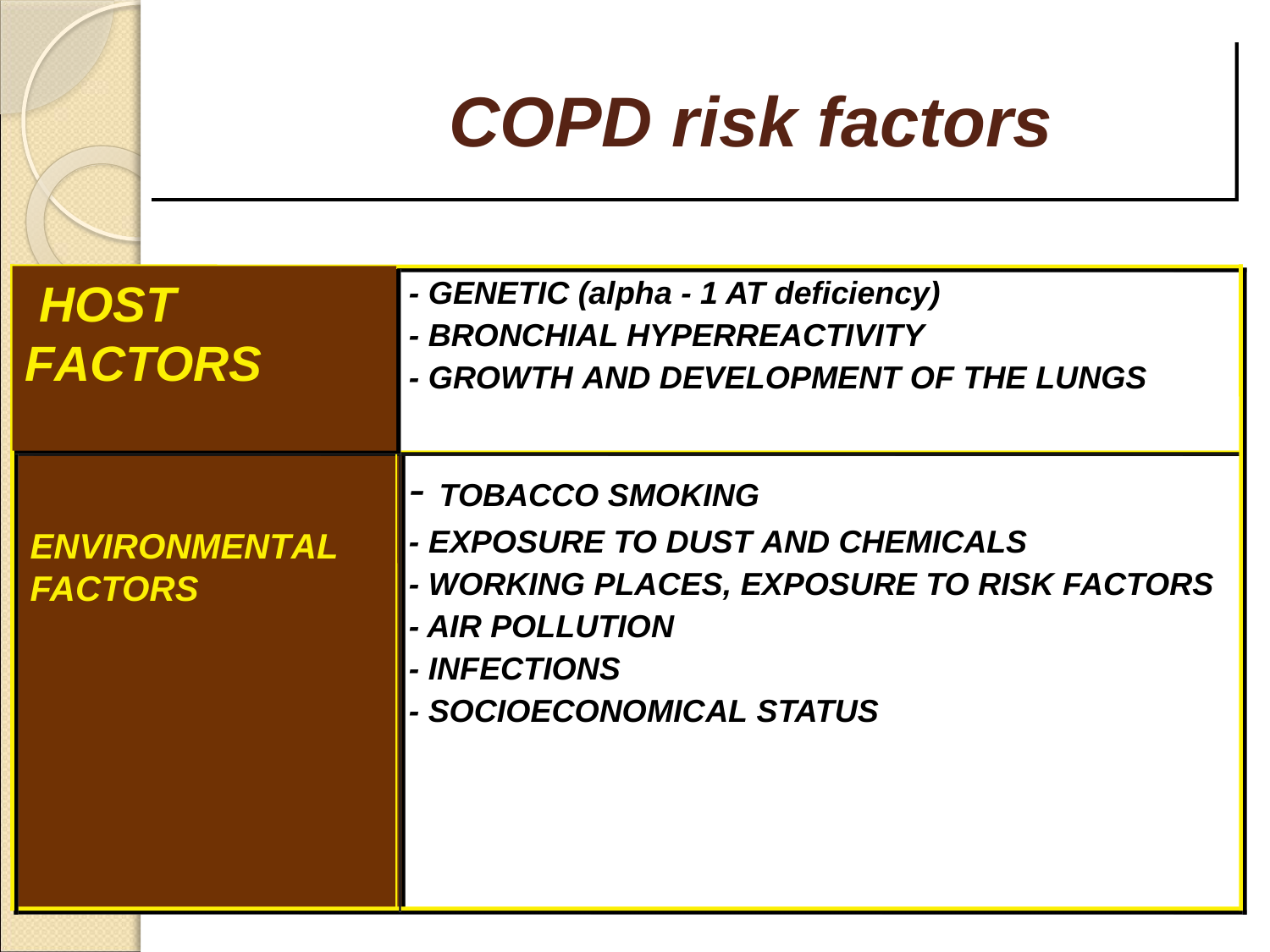

COPD risk factors
 HOST FACTORS
 FACTORS
 THE HOST

- GENETIC (alpha - 1 AT deficiency)
- BRONCHIAL HYPERREACTIVITY
- GROWTH AND DEVELOPMENT OF THE LUNGS

ENVIRONMENTAL FACTORS
- TOBACCO SMOKING
- EXPOSURE TO DUST AND CHEMICALS
- WORKING PLACES, EXPOSURE TO RISK FACTORS
- AIR POLLUTION
- INFECTIONS
- SOCIOECONOMICAL STATUS